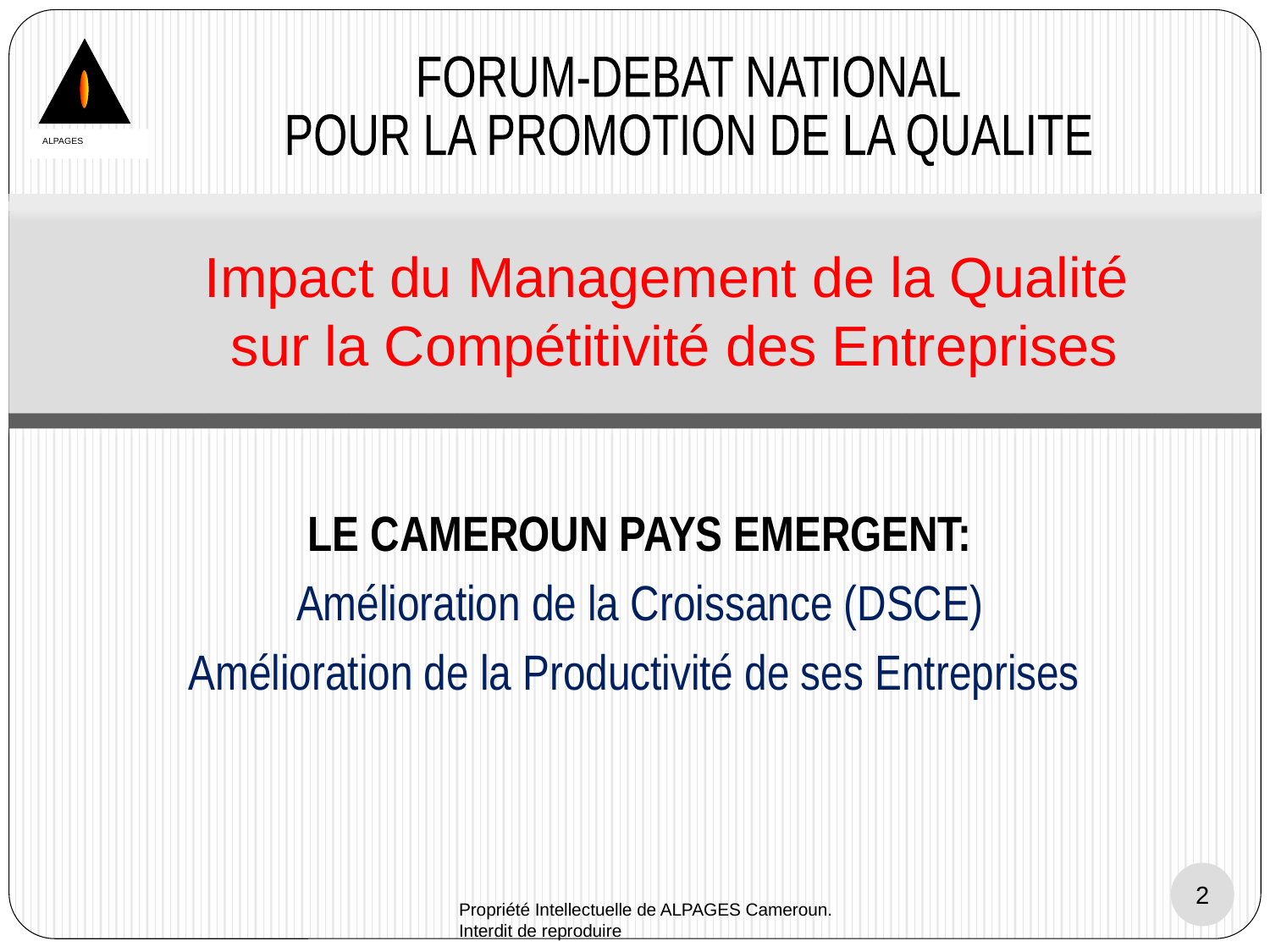

FORUM-DEBAT NATIONAL
POUR LA PROMOTION DE LA QUALITE

ALPAGES
# Impact du Management de la Qualité sur la Compétitivité des Entreprises
LE CAMEROUN PAYS EMERGENT:
Amélioration de la Croissance (DSCE)
Amélioration de la Productivité de ses Entreprises
2
Propriété Intellectuelle de ALPAGES Cameroun. Interdit de reproduire